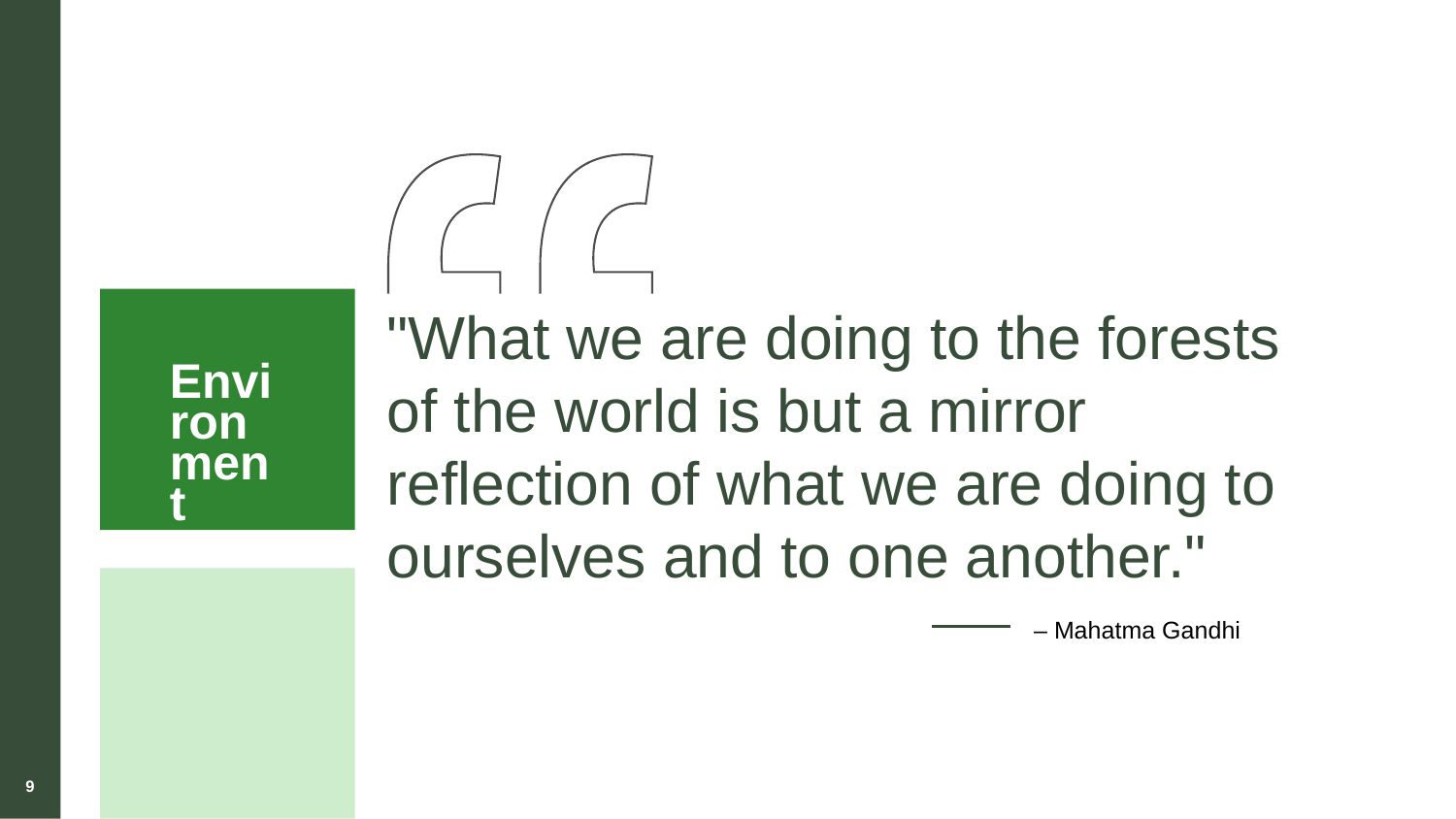

"What we are doing to the forests of the world is but a mirror reflection of what we are doing to ourselves and to one another."
Environment

– Mahatma Gandhi